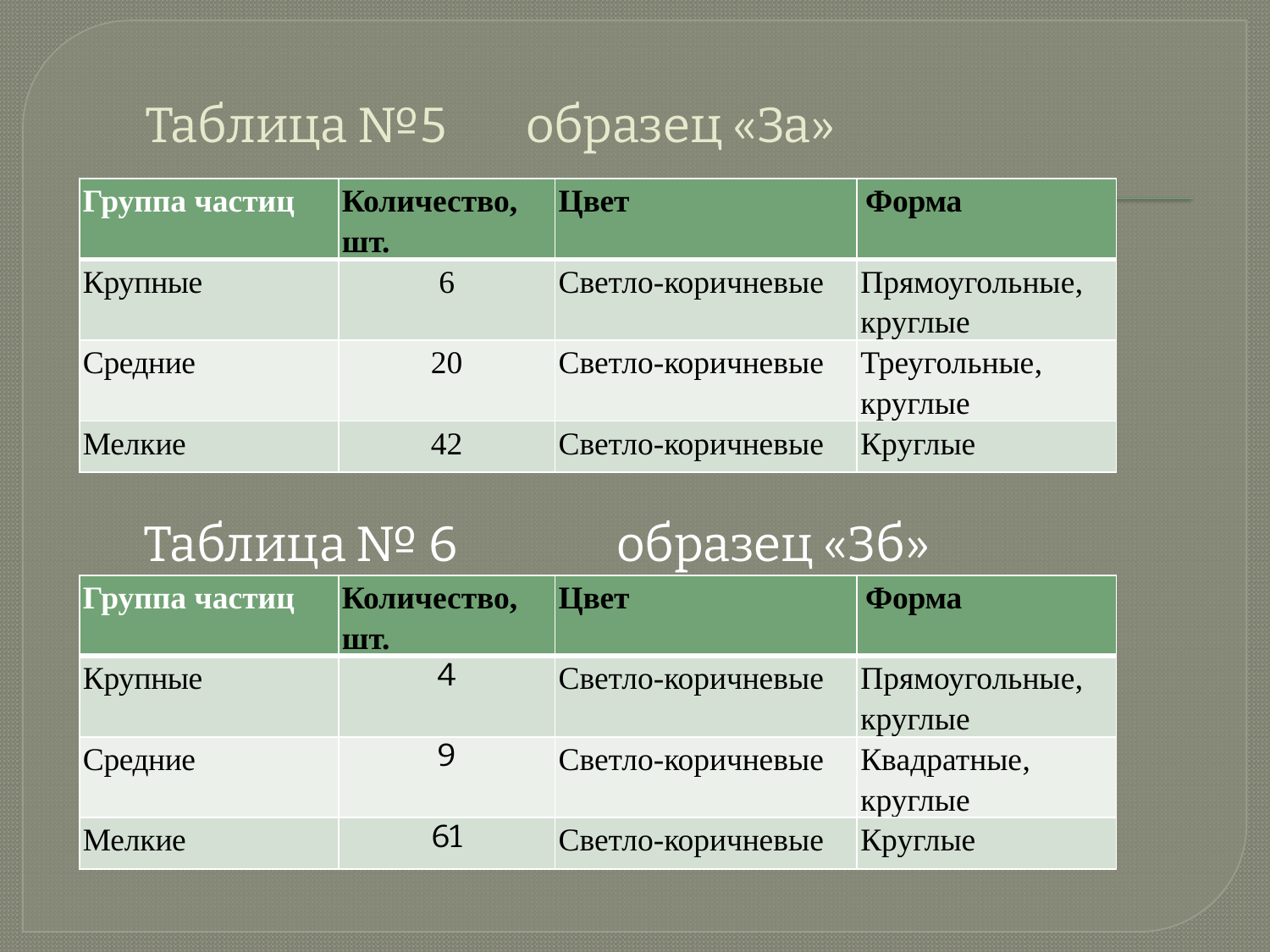

# Таблица №5        образец «3а»
| Группа частиц | Количество, шт. | Цвет | Форма |
| --- | --- | --- | --- |
| Крупные | 6 | Светло-коричневые | Прямоугольные, круглые |
| Средние | 20 | Светло-коричневые | Треугольные, круглые |
| Мелкие | 42 | Светло-коричневые | Круглые |
Таблица № 6                образец «3б»
| Группа частиц | Количество, шт. | Цвет | Форма |
| --- | --- | --- | --- |
| Крупные | 4 | Светло-коричневые | Прямоугольные, круглые |
| Средние | 9 | Светло-коричневые | Квадратные, круглые |
| Мелкие | 61 | Светло-коричневые | Круглые |